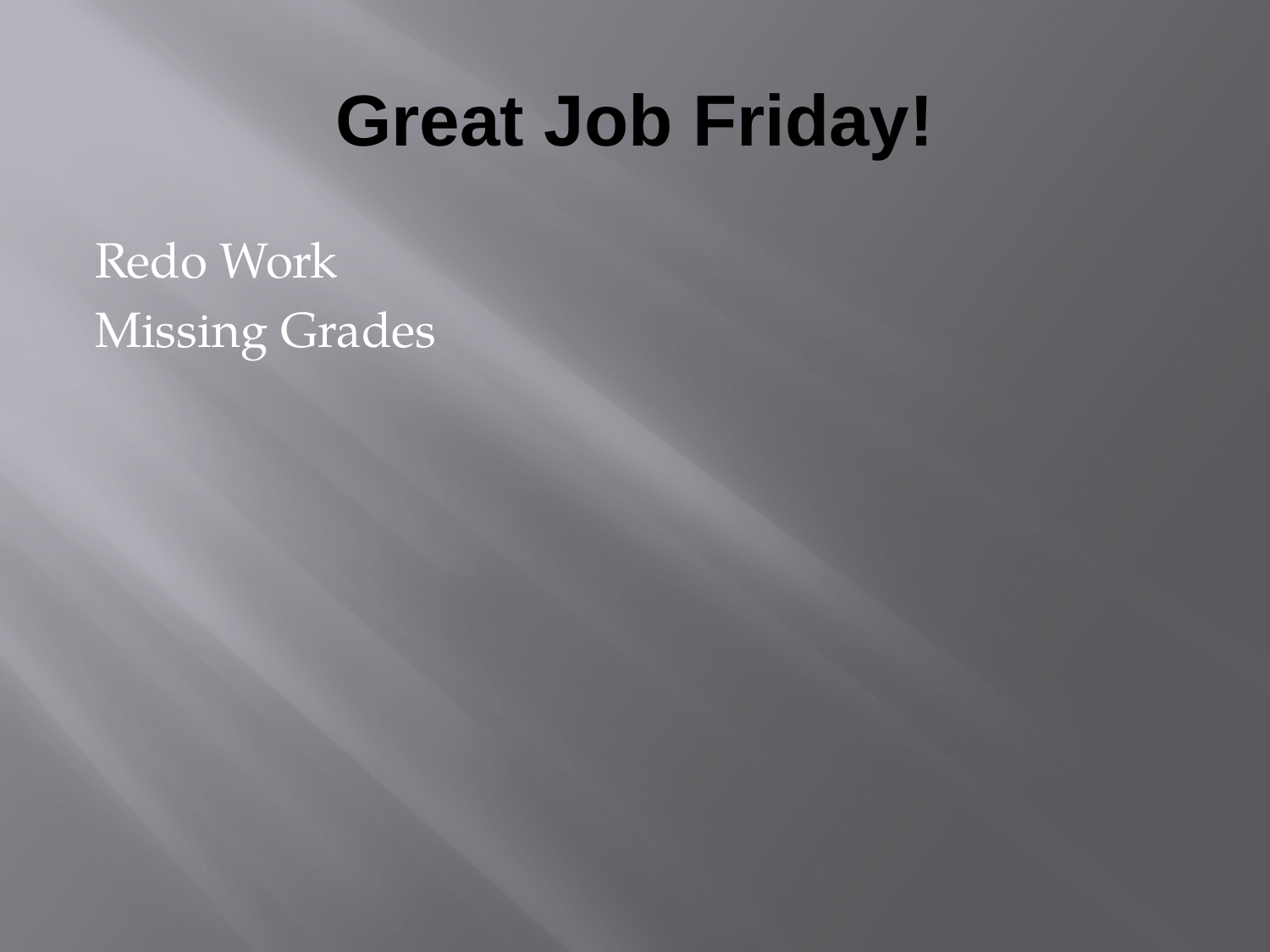

# Great Job Friday!
Redo Work
Missing Grades